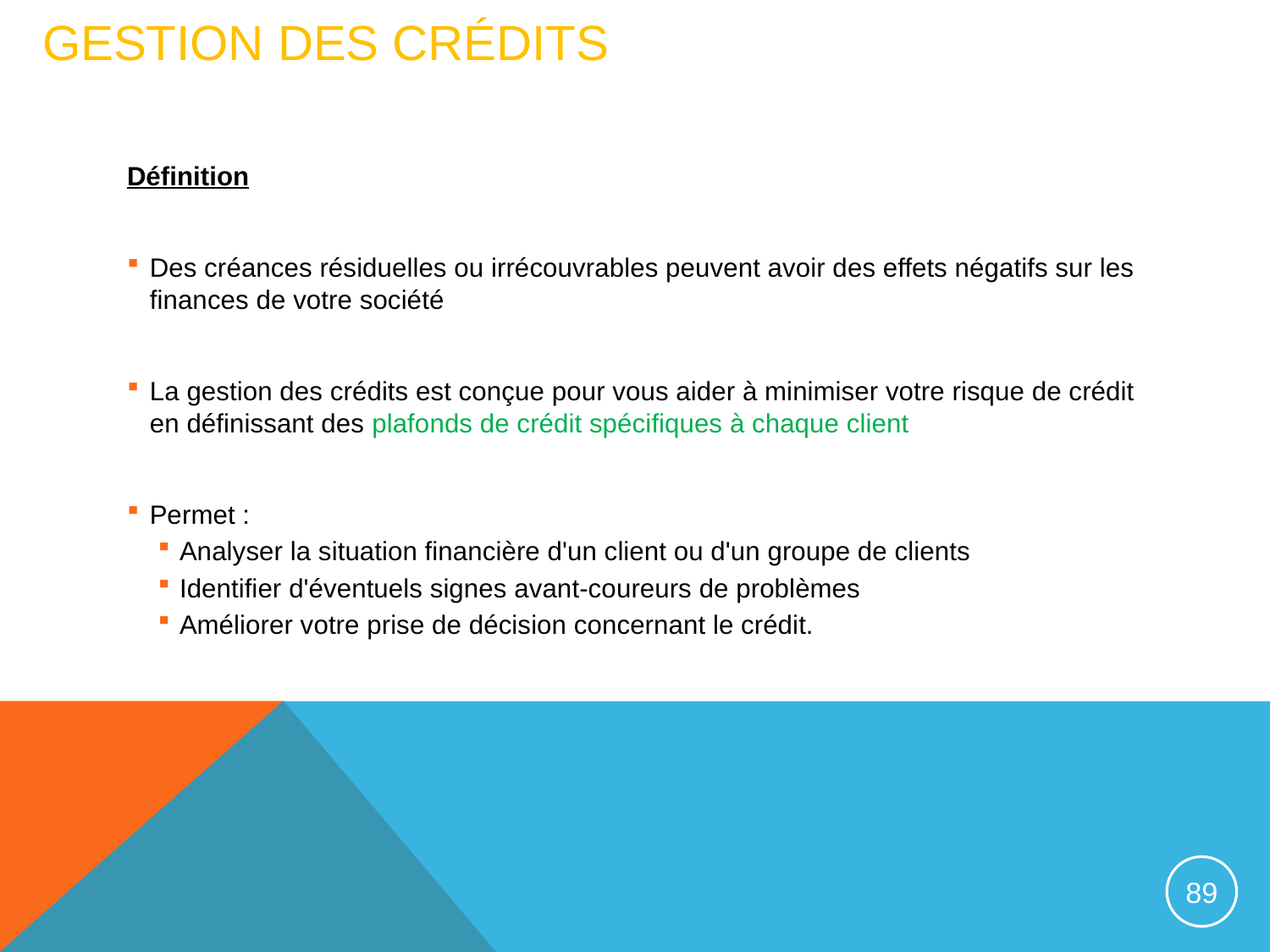

# Gestion des crédits
Définition

Des créances résiduelles ou irrécouvrables peuvent avoir des effets négatifs sur les finances de votre société

La gestion des crédits est conçue pour vous aider à minimiser votre risque de crédit en définissant des plafonds de crédit spécifiques à chaque client

Permet :
Analyser la situation financière d'un client ou d'un groupe de clients
Identifier d'éventuels signes avant-coureurs de problèmes
Améliorer votre prise de décision concernant le crédit.
89